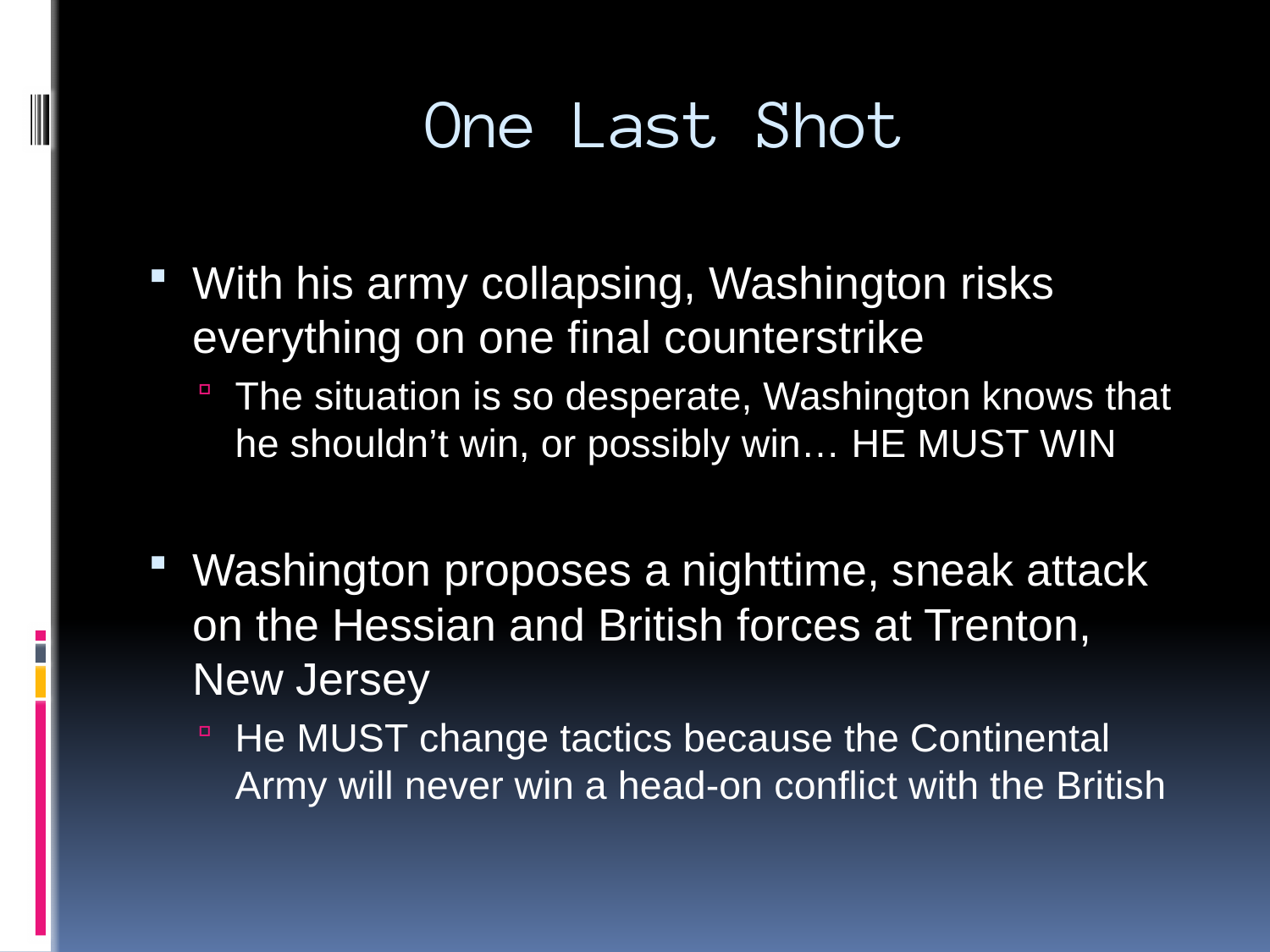

# One Last Shot
With his army collapsing, Washington risks everything on one final counterstrike
The situation is so desperate, Washington knows that he shouldn’t win, or possibly win… HE MUST WIN

Washington proposes a nighttime, sneak attack on the Hessian and British forces at Trenton, New Jersey
He MUST change tactics because the Continental Army will never win a head-on conflict with the British